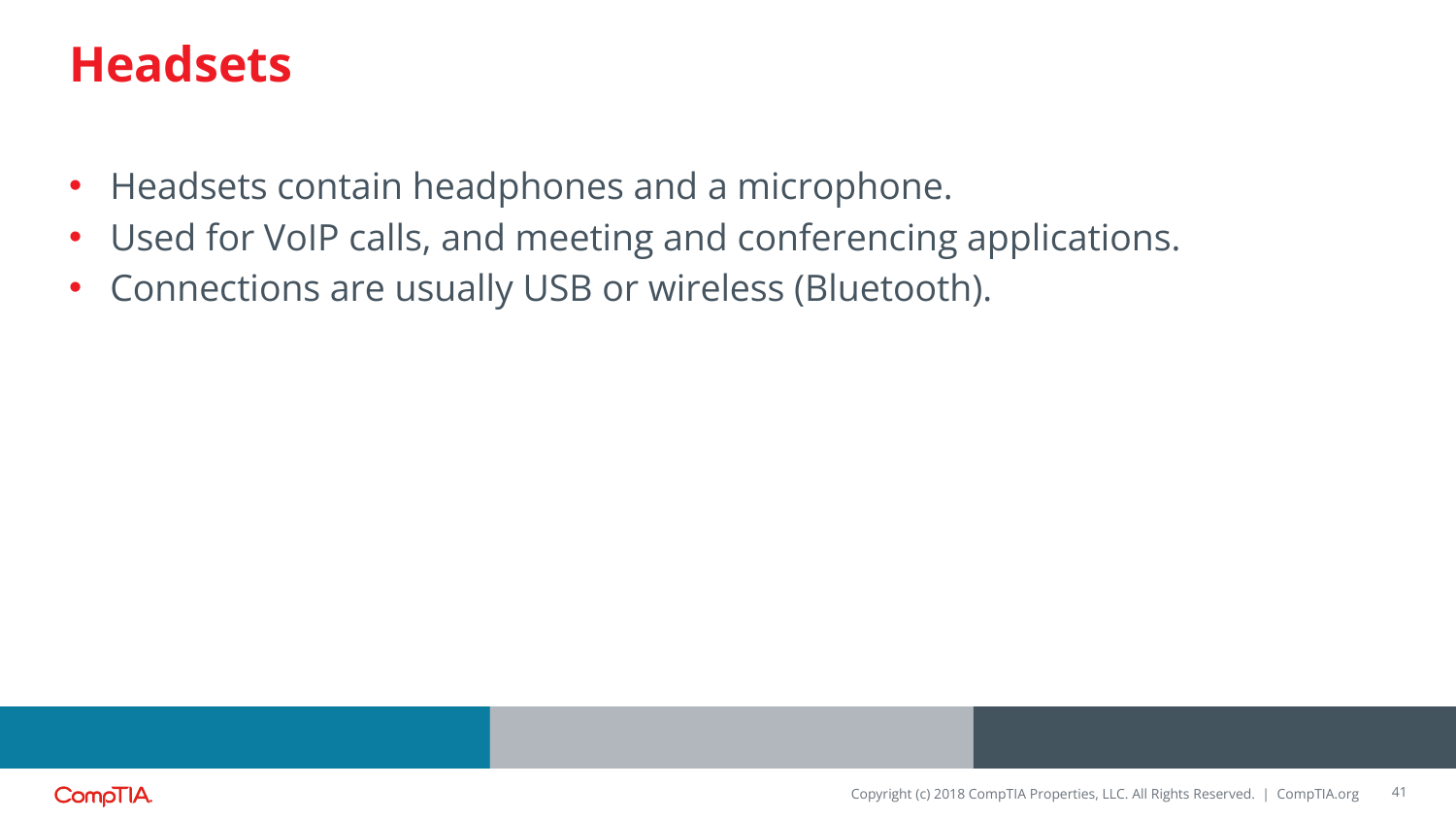

# Headsets
Headsets contain headphones and a microphone.
Used for VoIP calls, and meeting and conferencing applications.
Connections are usually USB or wireless (Bluetooth).

41